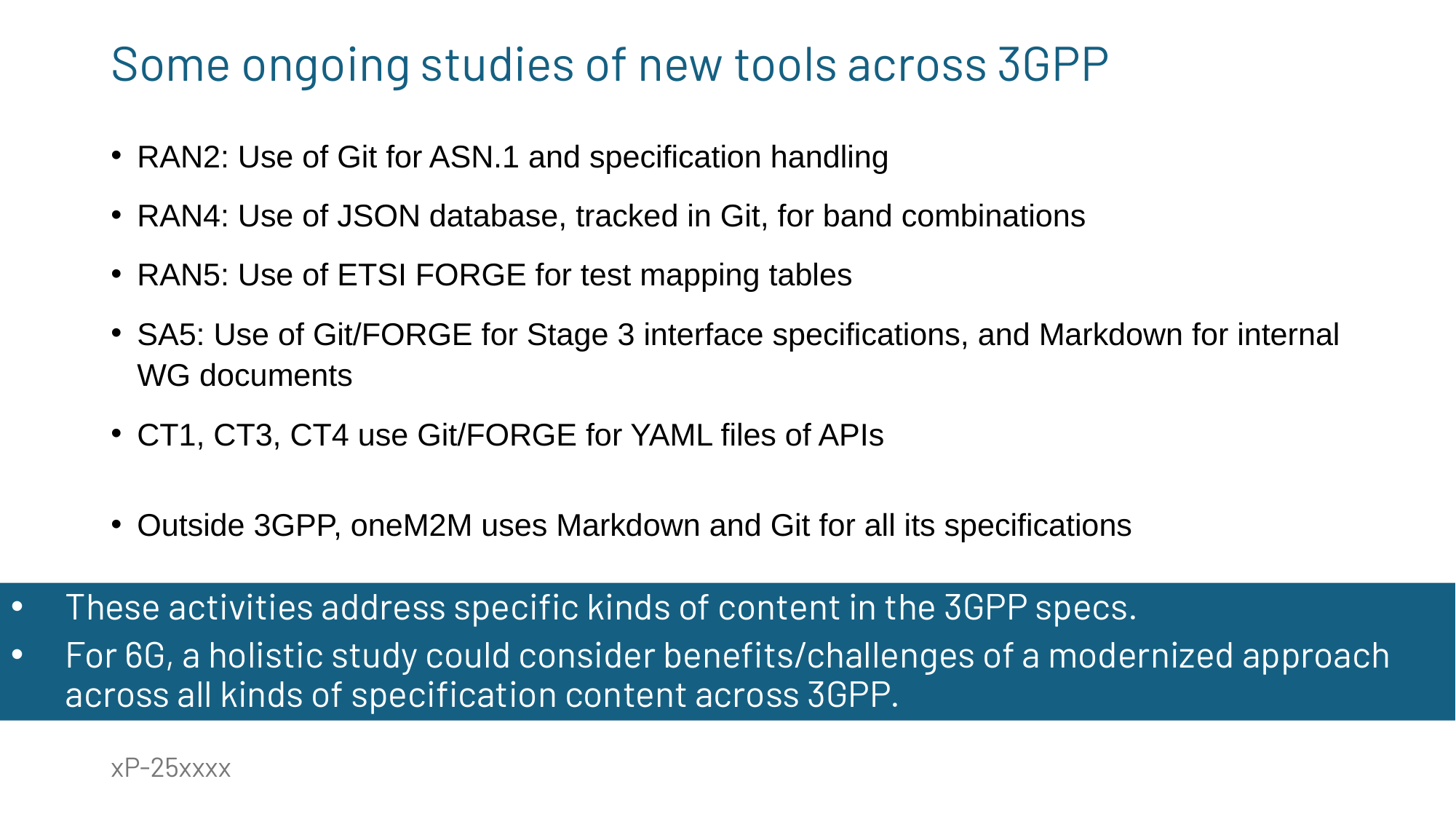

# Some ongoing studies of new tools across 3GPP
RAN2: Use of Git for ASN.1 and specification handling
RAN4: Use of JSON database, tracked in Git, for band combinations
RAN5: Use of ETSI FORGE for test mapping tables
SA5: Use of Git/FORGE for Stage 3 interface specifications, and Markdown for internal WG documents
CT1, CT3, CT4 use Git/FORGE for YAML files of APIs

Outside 3GPP, oneM2M uses Markdown and Git for all its specifications
These activities address specific kinds of content in the 3GPP specs.
For 6G, a holistic study could consider benefits/challenges of a modernized approach across all kinds of specification content across 3GPP.
xP-25xxxx